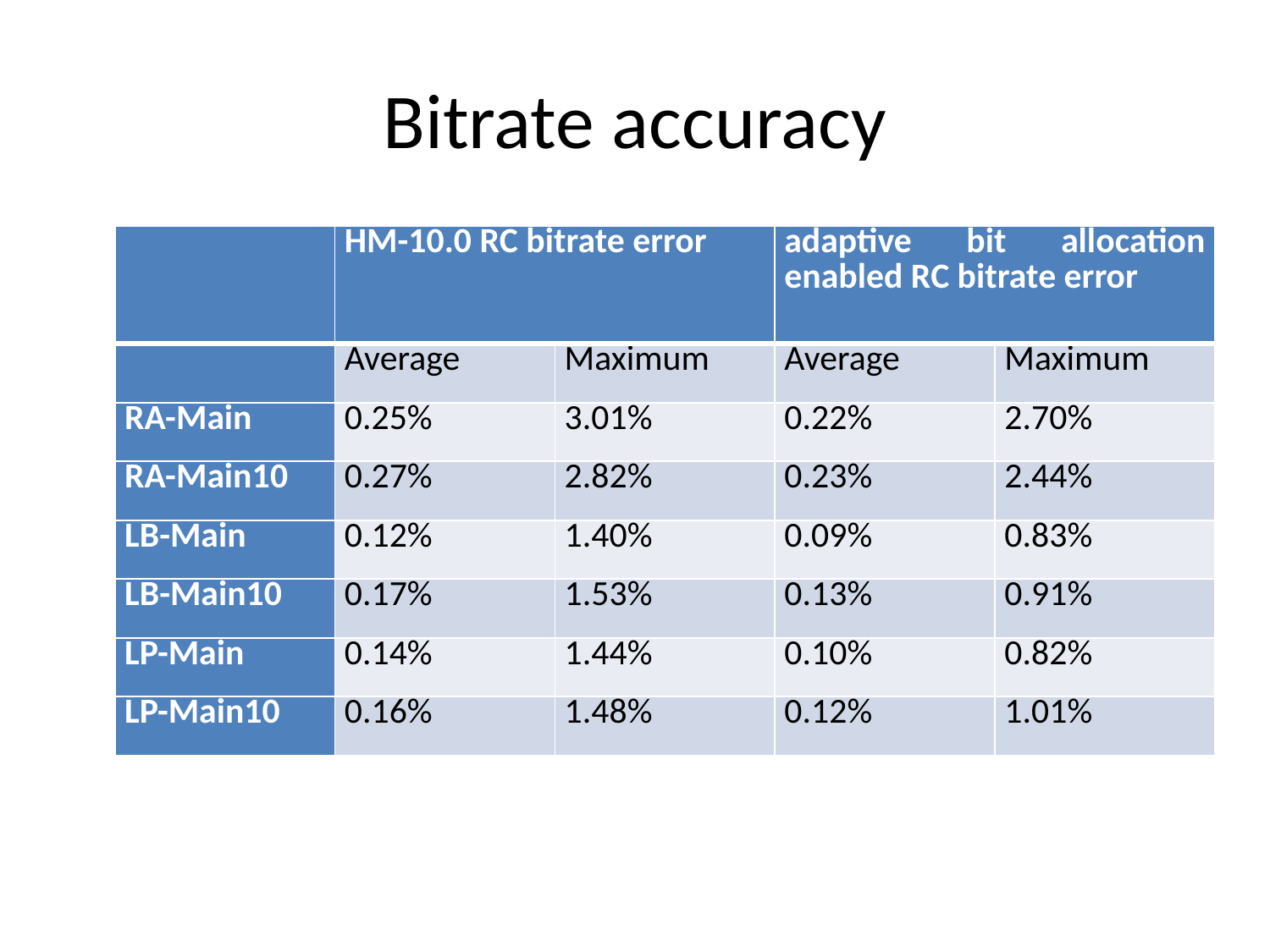

# Bitrate accuracy
|  | HM-10.0 RC bitrate error |  | adaptive bit allocation enabled RC bitrate error |  |
| --- | --- | --- | --- | --- |
|  | Average | Maximum | Average | Maximum |
| RA-Main | 0.25% | 3.01% | 0.22% | 2.70% |
| RA-Main10 | 0.27% | 2.82% | 0.23% | 2.44% |
| LB-Main | 0.12% | 1.40% | 0.09% | 0.83% |
| LB-Main10 | 0.17% | 1.53% | 0.13% | 0.91% |
| LP-Main | 0.14% | 1.44% | 0.10% | 0.82% |
| LP-Main10 | 0.16% | 1.48% | 0.12% | 1.01% |